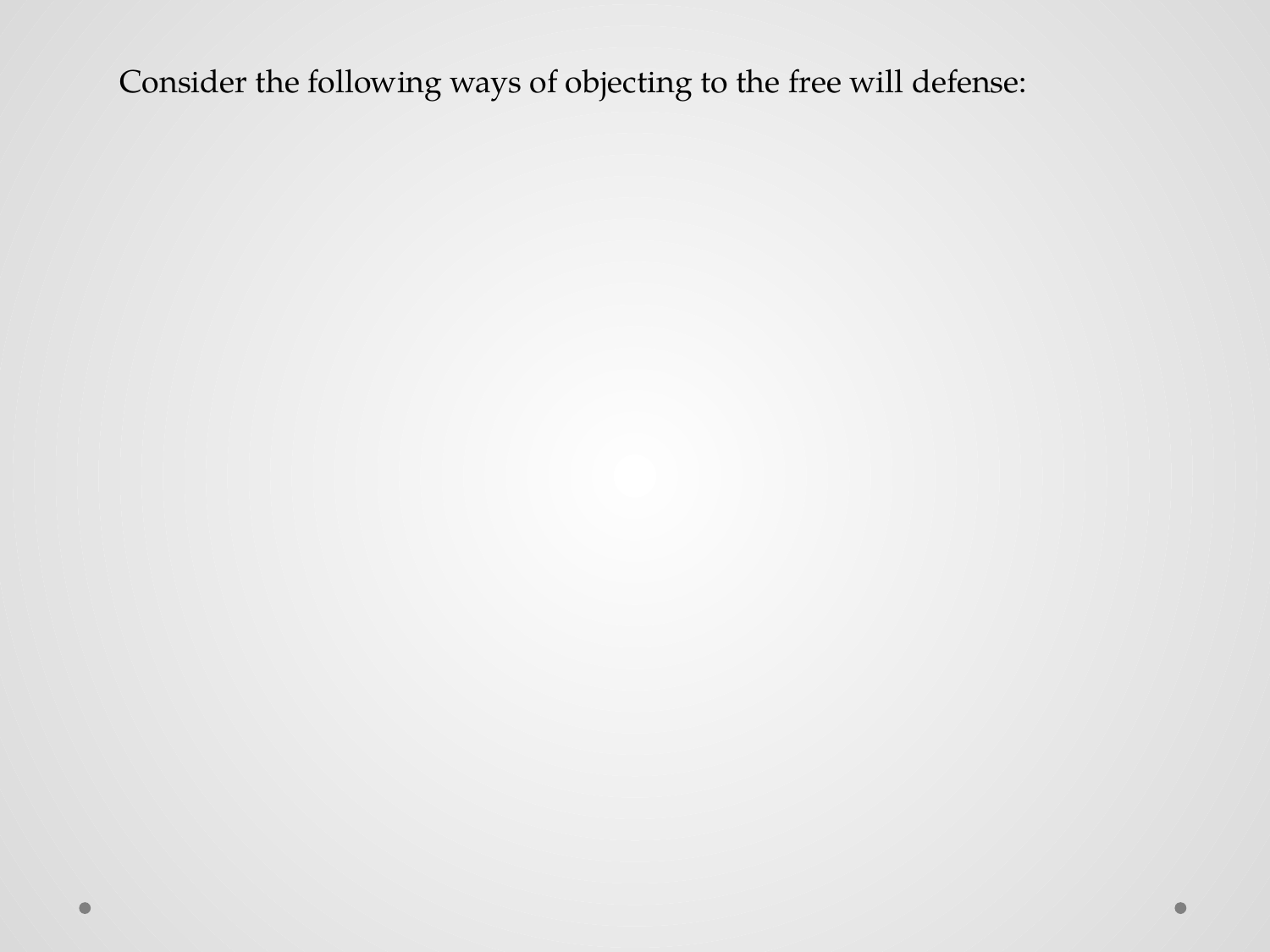

Consider the following ways of objecting to the free will defense: